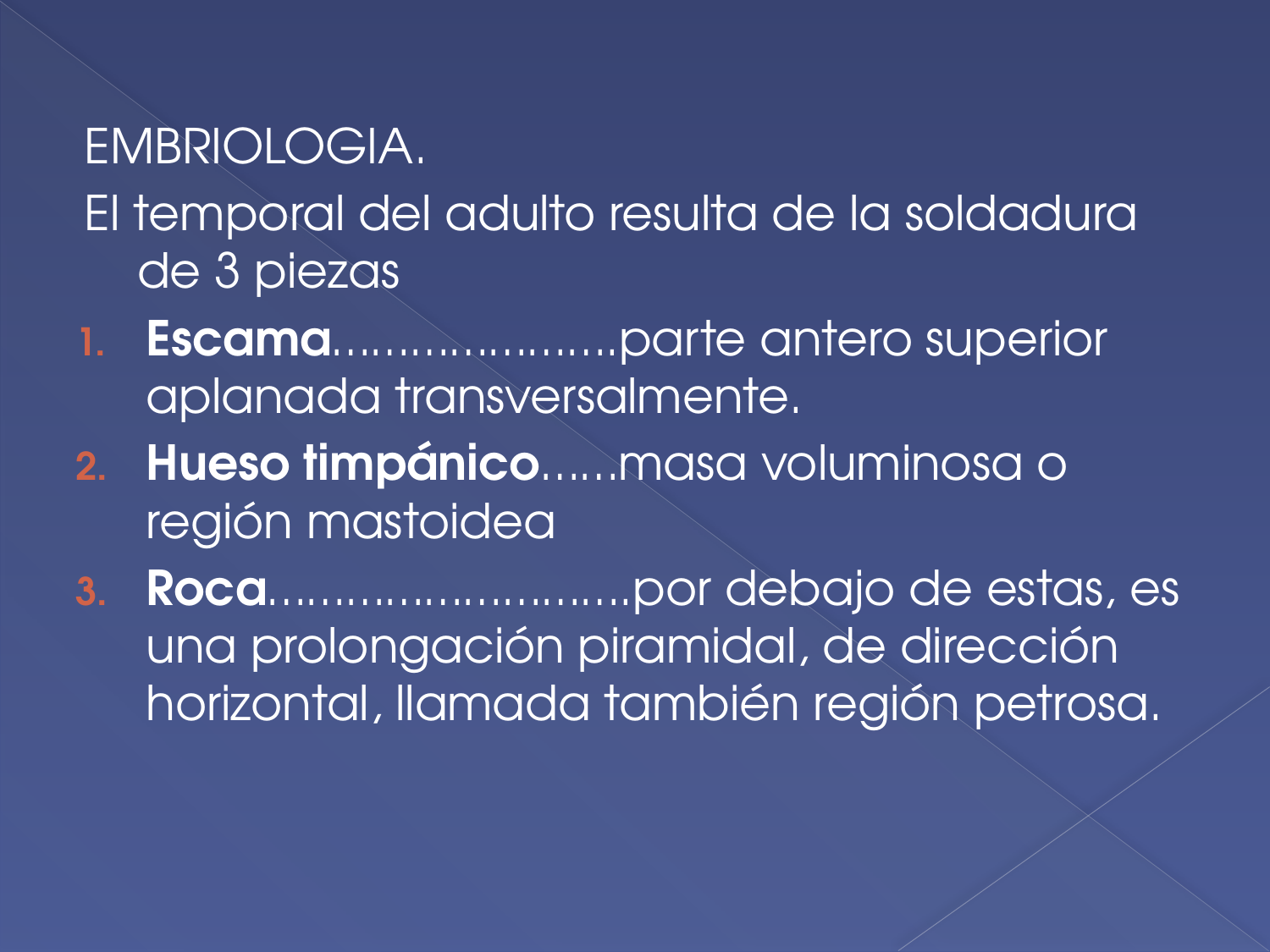

EMBRIOLOGIA.
El temporal del adulto resulta de la soldadura de 3 piezas
Escama………………….parte antero superior aplanada transversalmente.
Hueso timpánico……masa voluminosa o región mastoidea
Roca……………………….por debajo de estas, es una prolongación piramidal, de dirección horizontal, llamada también región petrosa.